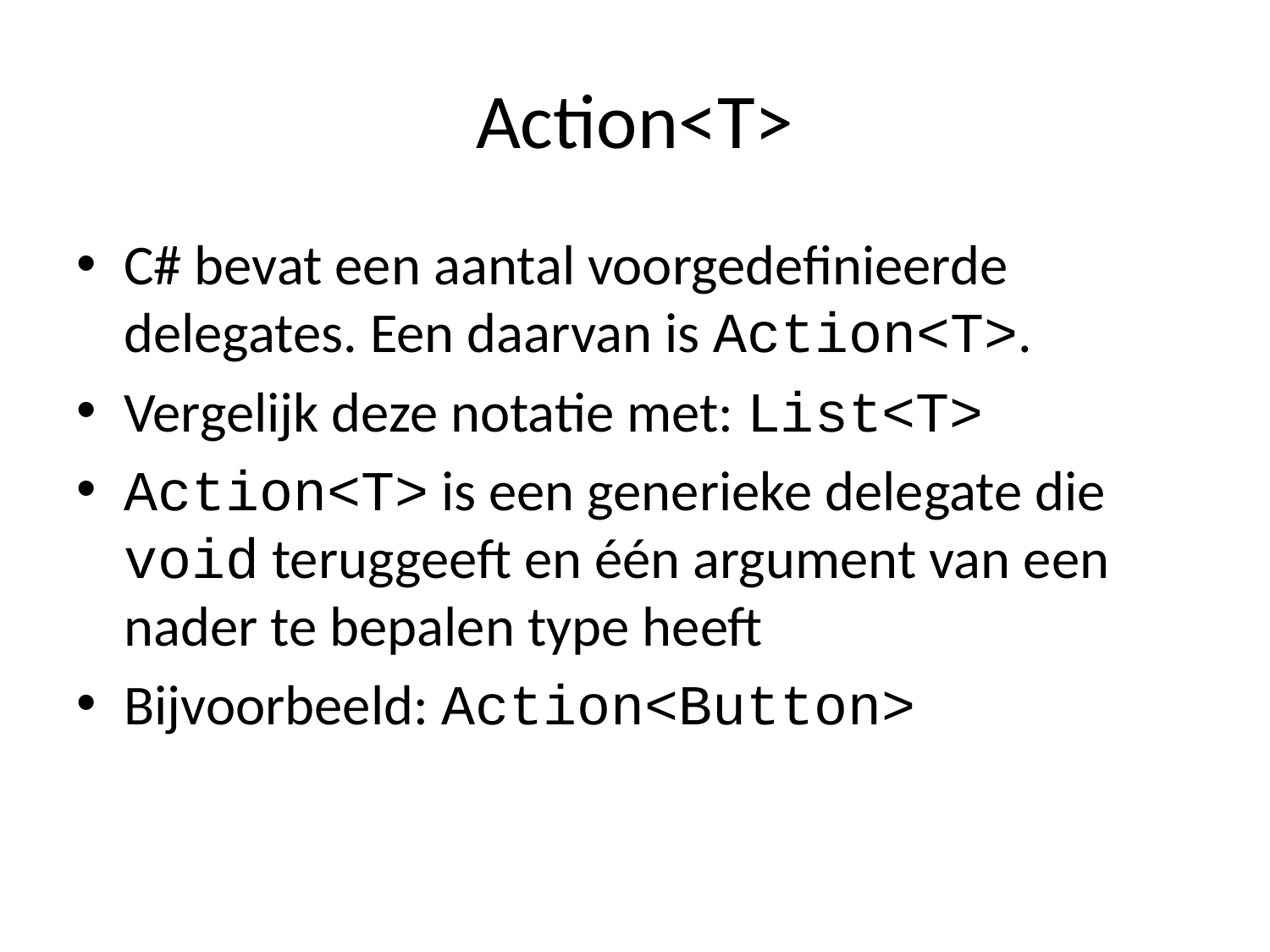

# Action<T>
C# bevat een aantal voorgedefinieerde delegates. Een daarvan is Action<T>.
Vergelijk deze notatie met: List<T>
Action<T> is een generieke delegate die void teruggeeft en één argument van een nader te bepalen type heeft
Bijvoorbeeld: Action<Button>